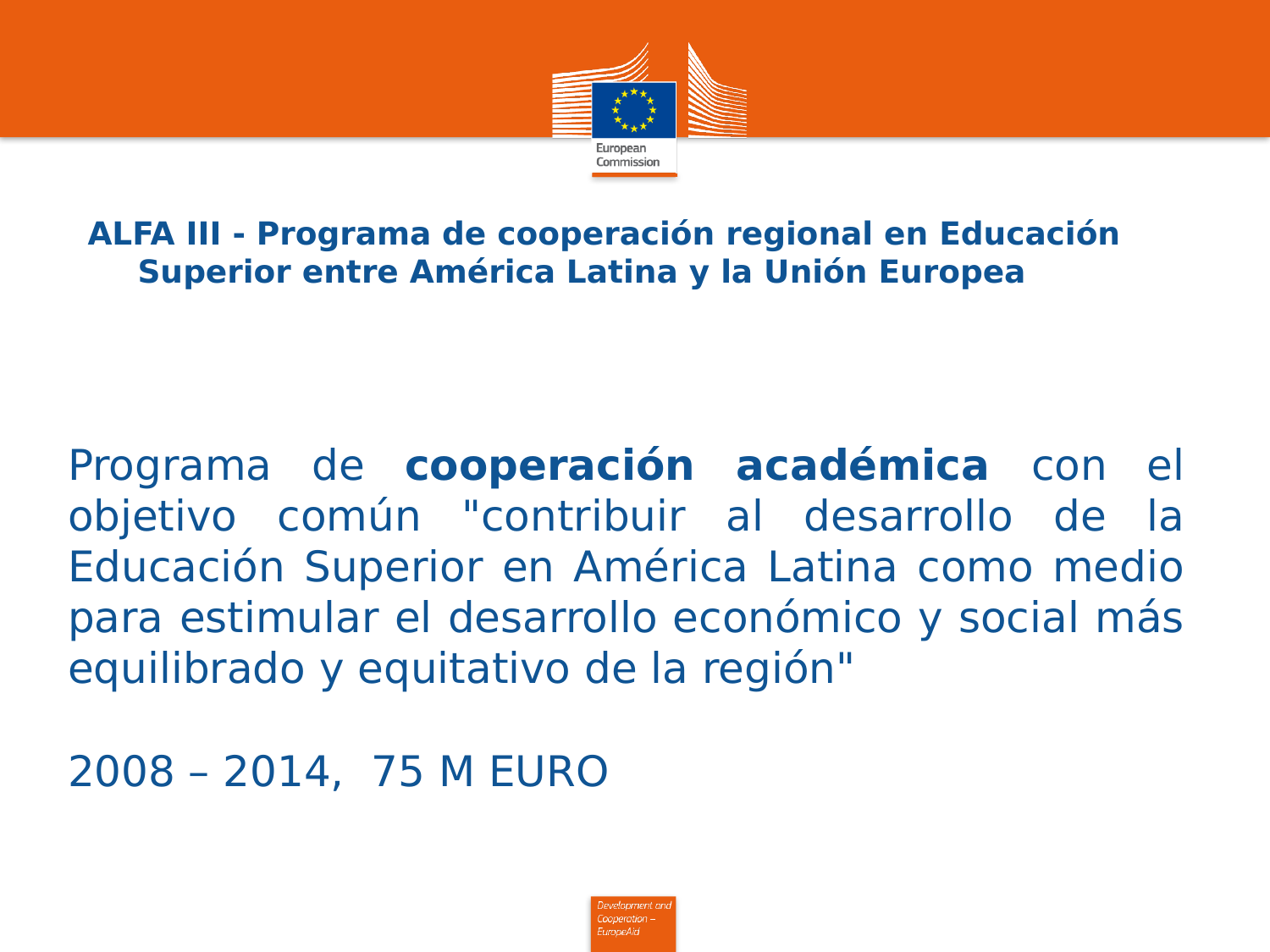

# ALFA III - Programa de cooperación regional en Educación Superior entre América Latina y la Unión Europea

Programa de cooperación académica con el objetivo común "contribuir al desarrollo de la Educación Superior en América Latina como medio para estimular el desarrollo económico y social más equilibrado y equitativo de la región"
2008 – 2014,  75 M EURO